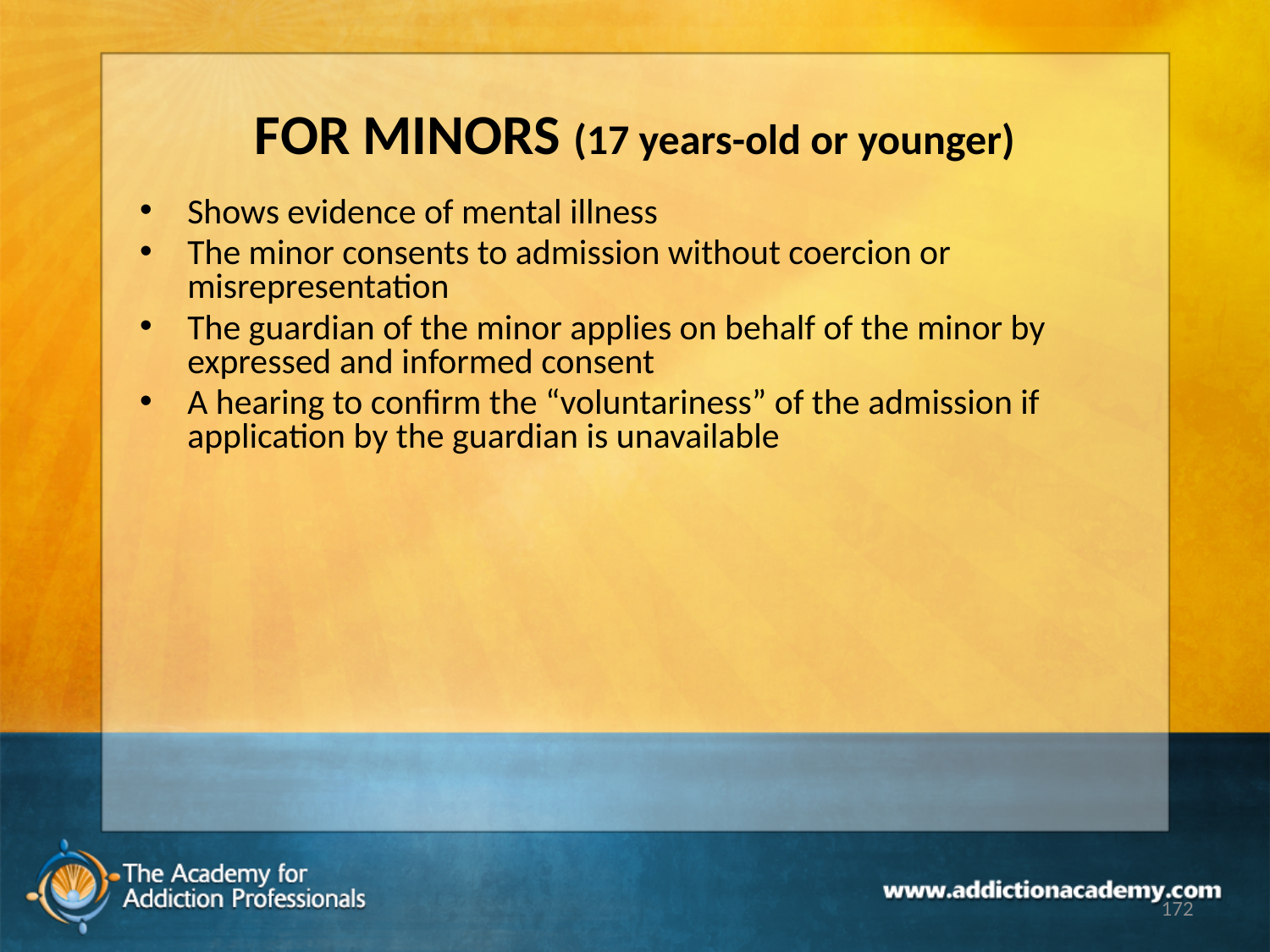

# FOR MINORS (17 years-old or younger)
Shows evidence of mental illness
The minor consents to admission without coercion or misrepresentation
The guardian of the minor applies on behalf of the minor by expressed and informed consent
A hearing to confirm the “voluntariness” of the admission if application by the guardian is unavailable
172